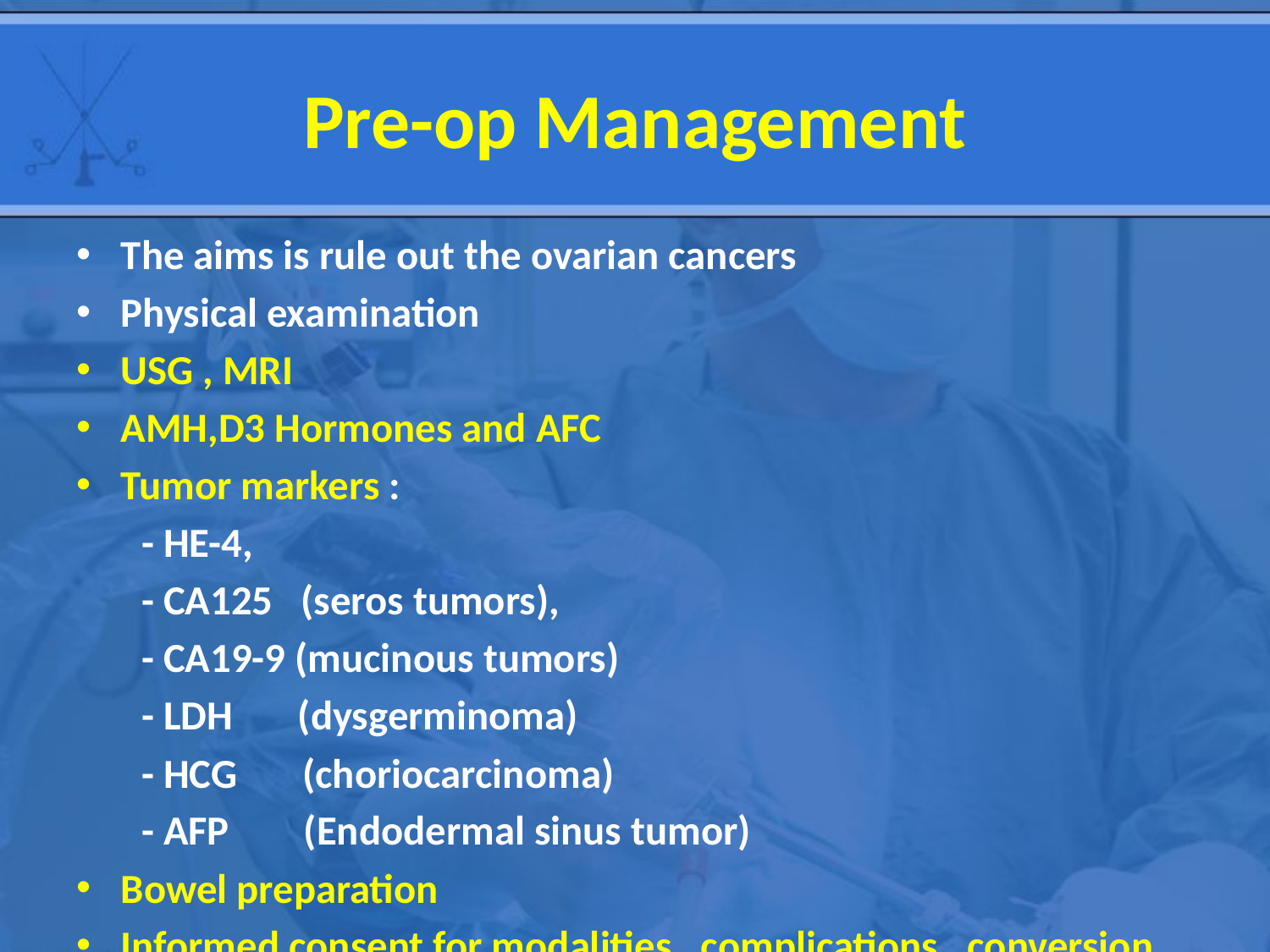

# Pre-op Management
The aims is rule out the ovarian cancers
Physical examination
USG , MRI
AMH,D3 Hormones and AFC
Tumor markers :
       - HE-4,
       - CA125   (seros tumors),
       - CA19-9 (mucinous tumors)
       - LDH       (dysgerminoma)
       - HCG       (choriocarcinoma)
       - AFP        (Endodermal sinus tumor)
Bowel preparation
Informed consent for modalities , complications , conversion